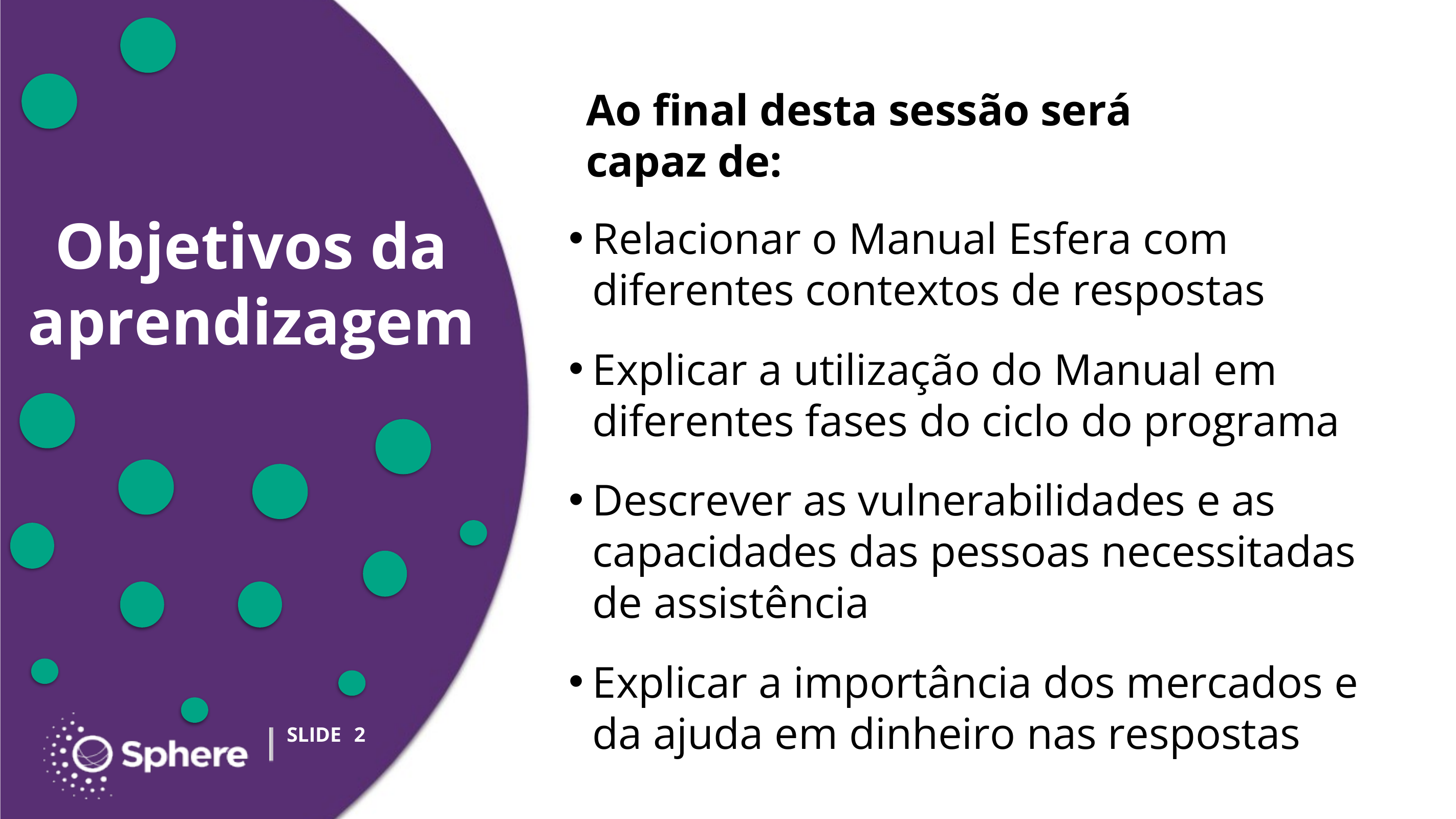

# Ao final desta sessão será
capaz de:
Relacionar o Manual Esfera com diferentes contextos de respostas
Explicar a utilização do Manual em diferentes fases do ciclo do programa
Descrever as vulnerabilidades e as capacidades das pessoas necessitadas de assistência
Explicar a importância dos mercados e da ajuda em dinheiro nas respostas
2